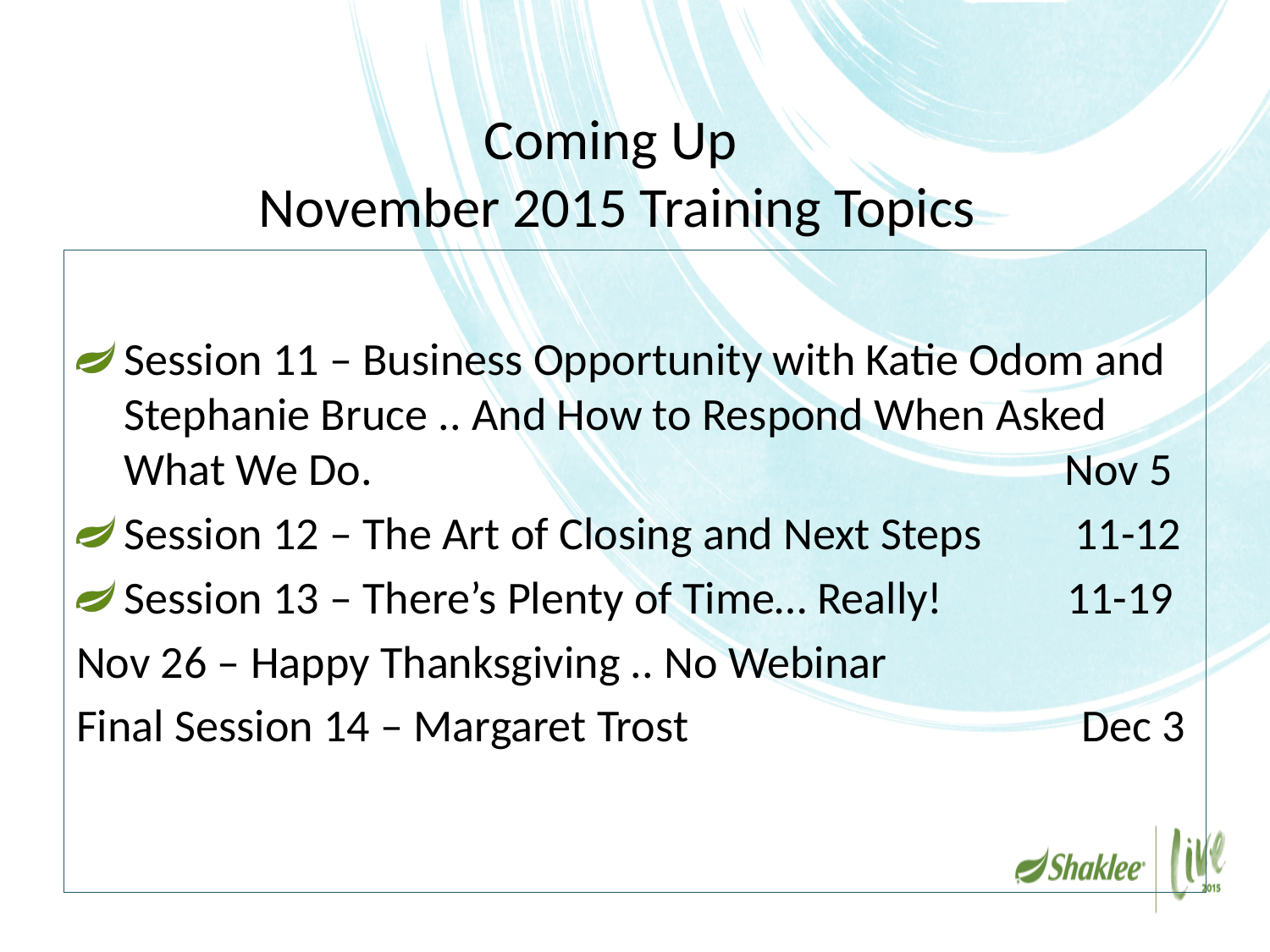

# Coming Up November 2015 Training Topics

Session 11 – Business Opportunity with Katie Odom and Stephanie Bruce .. And How to Respond When Asked What We Do.                                                                   Nov 5
Session 12 – The Art of Closing and Next Steps         11-12
Session 13 – There’s Plenty of Time… Really!            11-19
Nov 26 – Happy Thanksgiving .. No Webinar
Final Session 14 – Margaret Trost                                      Dec 3